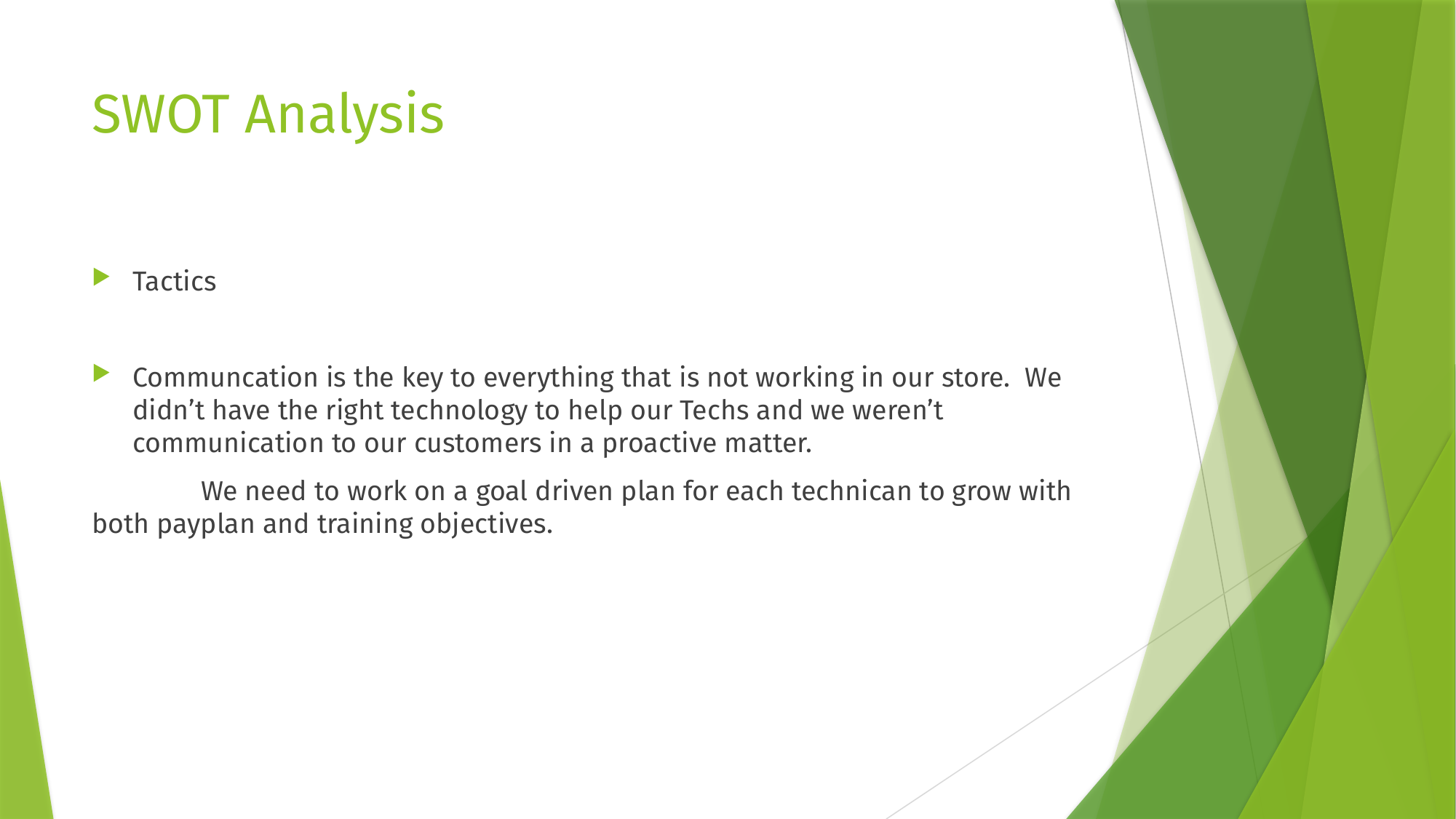

# SWOT Analysis
Tactics

Communcation is the key to everything that is not working in our store.  We didn’t have the right technology to help our Techs and we weren’t communication to our customers in a proactive matter.
	We need to work on a goal driven plan for each technican to grow with both payplan and training objectives.